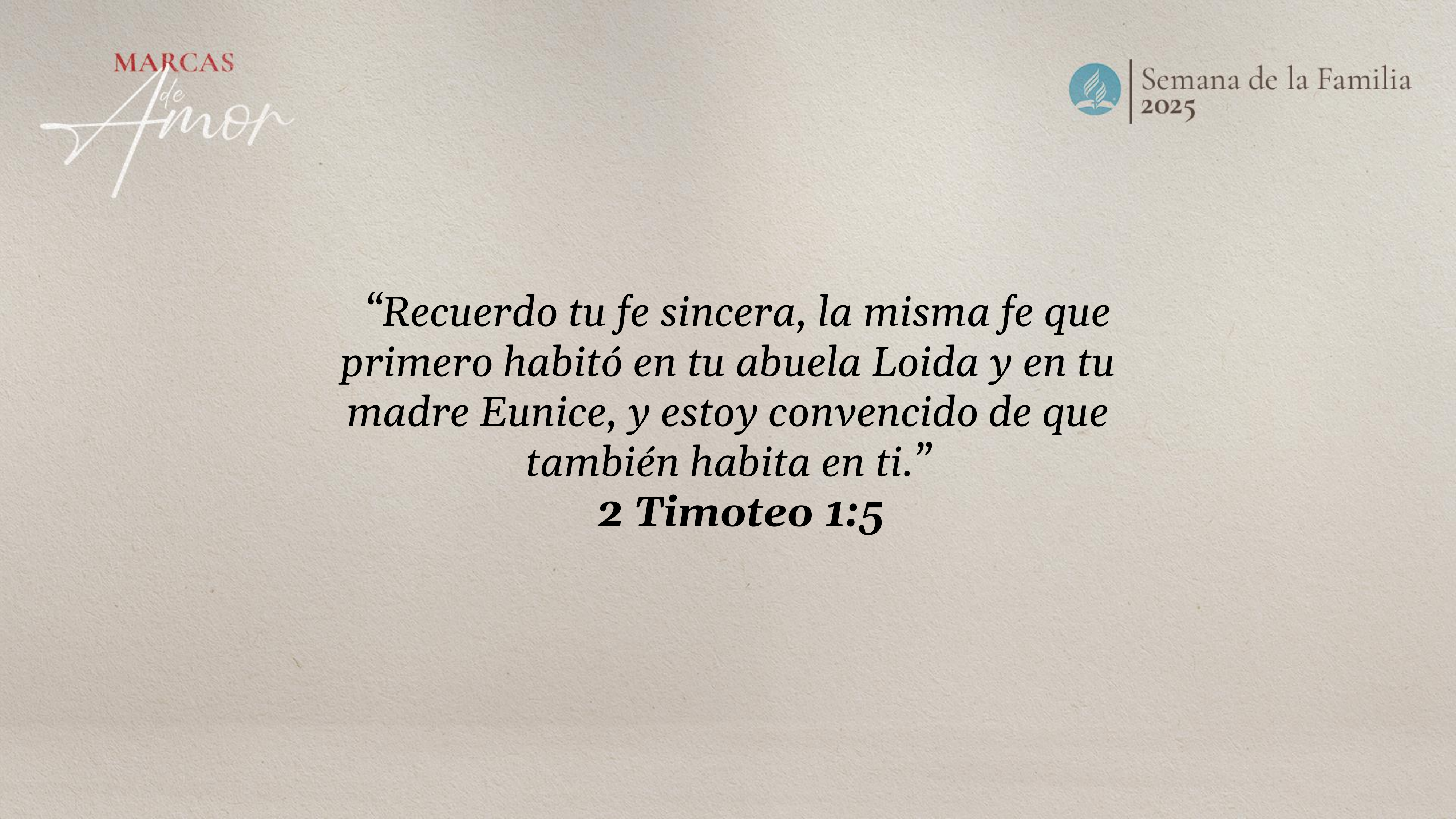

“Recuerdo tu fe sincera, la misma fe que primero habitó en tu abuela Loida y en tu madre Eunice, y estoy convencido de que también habita en ti.”
2 Timoteo 1:5